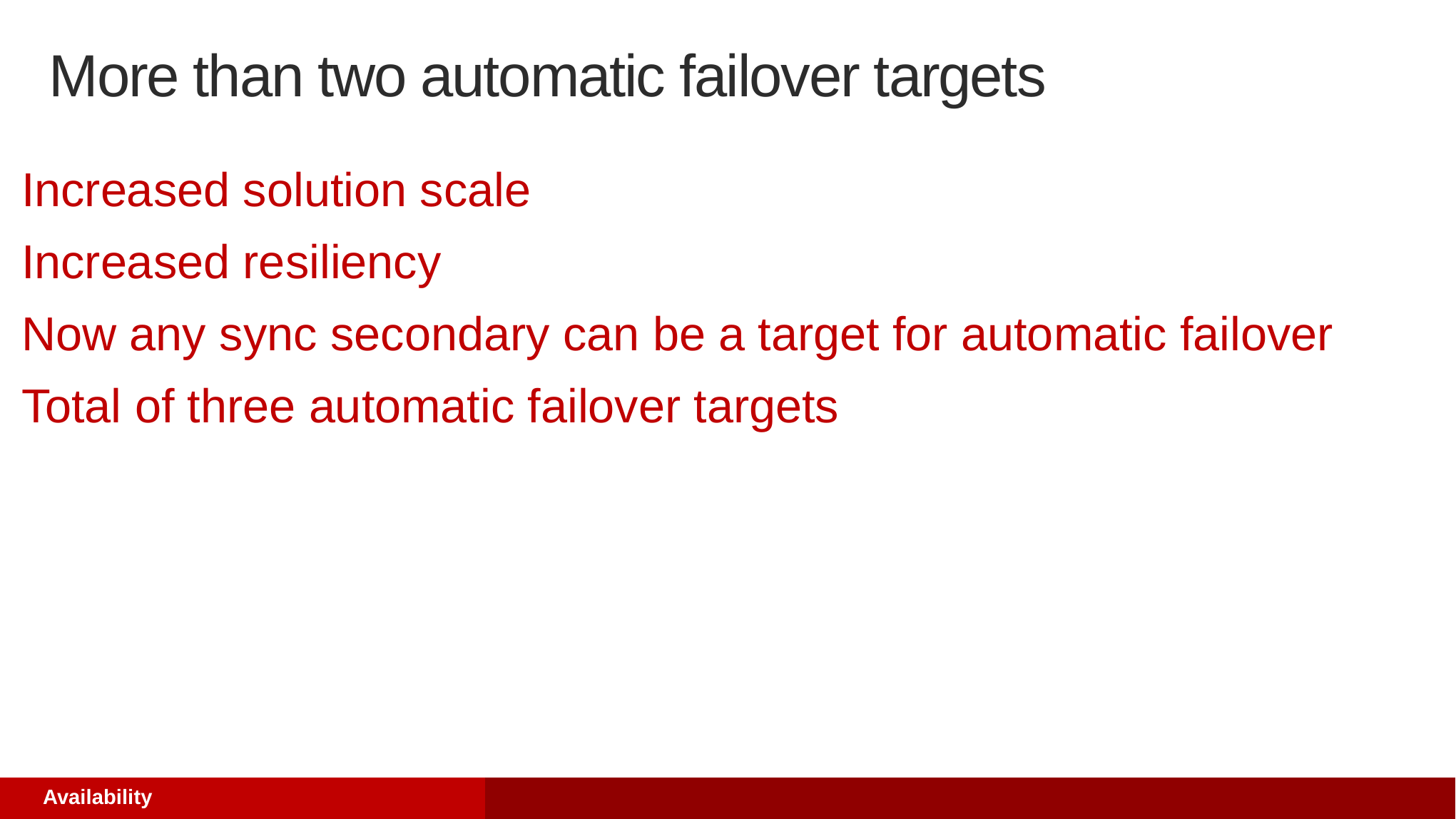

# More than two automatic failover targets
Increased solution scale
Increased resiliency
Now any sync secondary can be a target for automatic failover
Total of three automatic failover targets
Availability